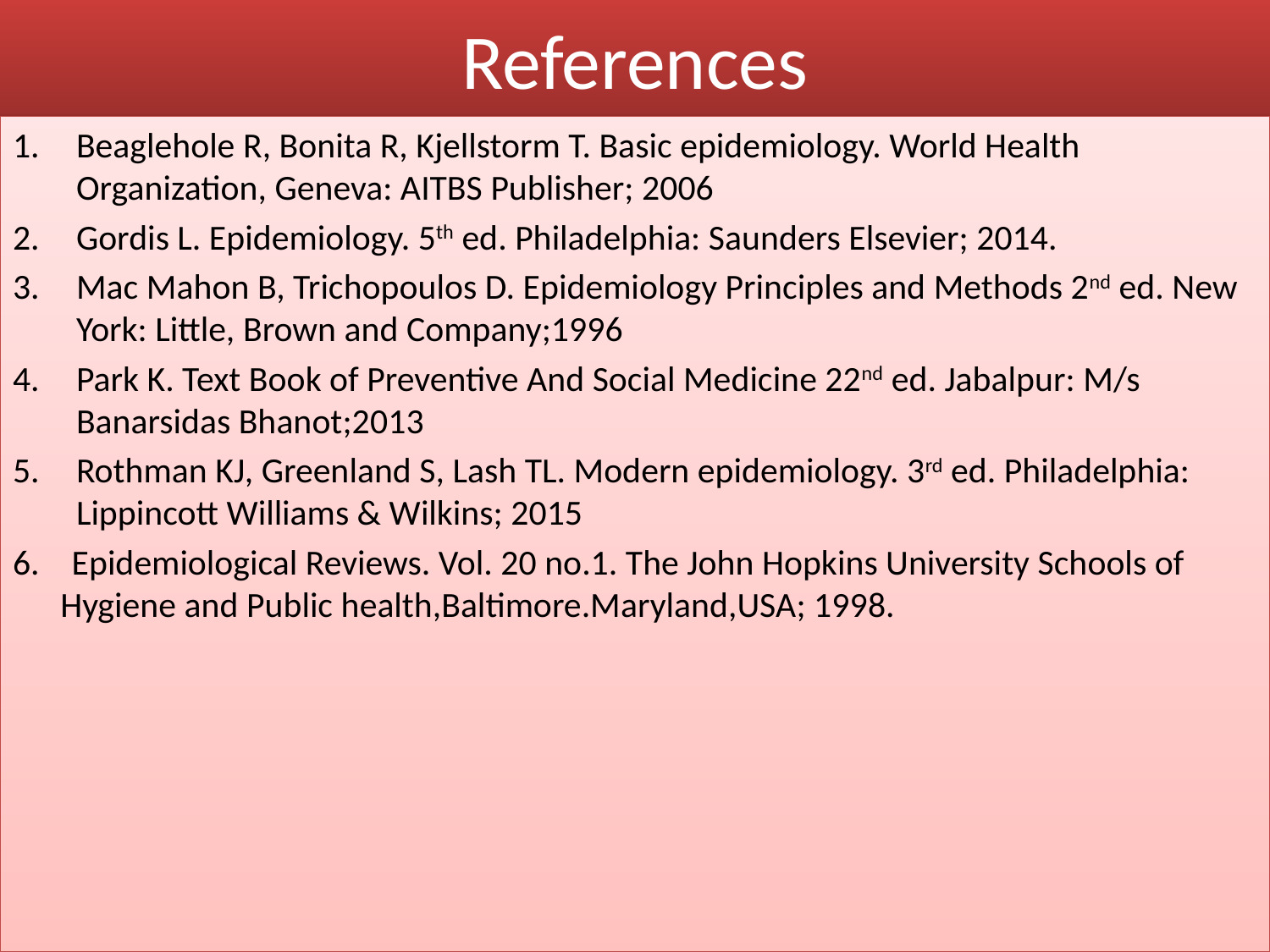

# References
Beaglehole R, Bonita R, Kjellstorm T. Basic epidemiology. World Health Organization, Geneva: AITBS Publisher; 2006
Gordis L. Epidemiology. 5th ed. Philadelphia: Saunders Elsevier; 2014.
Mac Mahon B, Trichopoulos D. Epidemiology Principles and Methods 2nd ed. New York: Little, Brown and Company;1996
Park K. Text Book of Preventive And Social Medicine 22nd ed. Jabalpur: M/s Banarsidas Bhanot;2013
Rothman KJ, Greenland S, Lash TL. Modern epidemiology. 3rd ed. Philadelphia: Lippincott Williams & Wilkins; 2015
6.    Epidemiological Reviews. Vol. 20 no.1. The John Hopkins University Schools of    Hygiene and Public health,Baltimore.Maryland,USA; 1998.